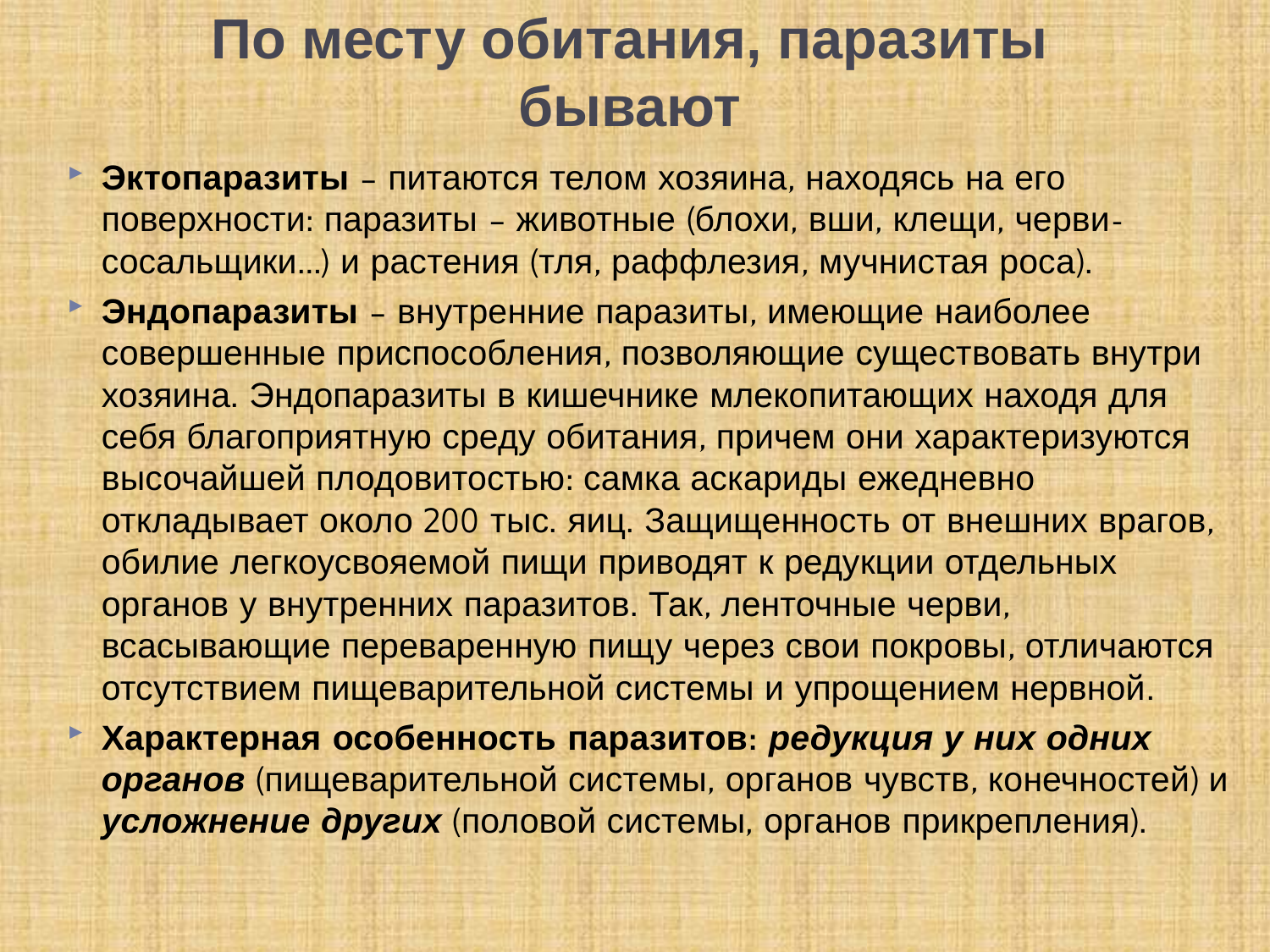

# По месту обитания, паразиты бывают
Эктопаразиты – питаются телом хозяина, находясь на его поверхности: паразиты – животные (блохи, вши, клещи, черви-сосальщики…) и растения (тля, раффлезия, мучнистая роса).
Эндопаразиты – внутренние паразиты, имеющие наиболее совершенные приспособления, позволяющие существовать внутри хозяина. Эндопаразиты в кишечнике млекопитающих находя для себя благоприятную среду обитания, причем они характеризуются высочайшей плодовитостью: самка аскариды ежедневно откладывает около 200 тыс. яиц. Защищенность от внешних врагов, обилие легкоусвояемой пищи приводят к редукции отдельных органов у внутренних паразитов. Так, ленточные черви, всасывающие переваренную пищу через свои покровы, отличаются отсутствием пищеварительной системы и упрощением нервной.
Характерная особенность паразитов: редукция у них одних органов (пищеварительной системы, органов чувств, конечностей) и усложнение других (половой системы, органов прикрепления).